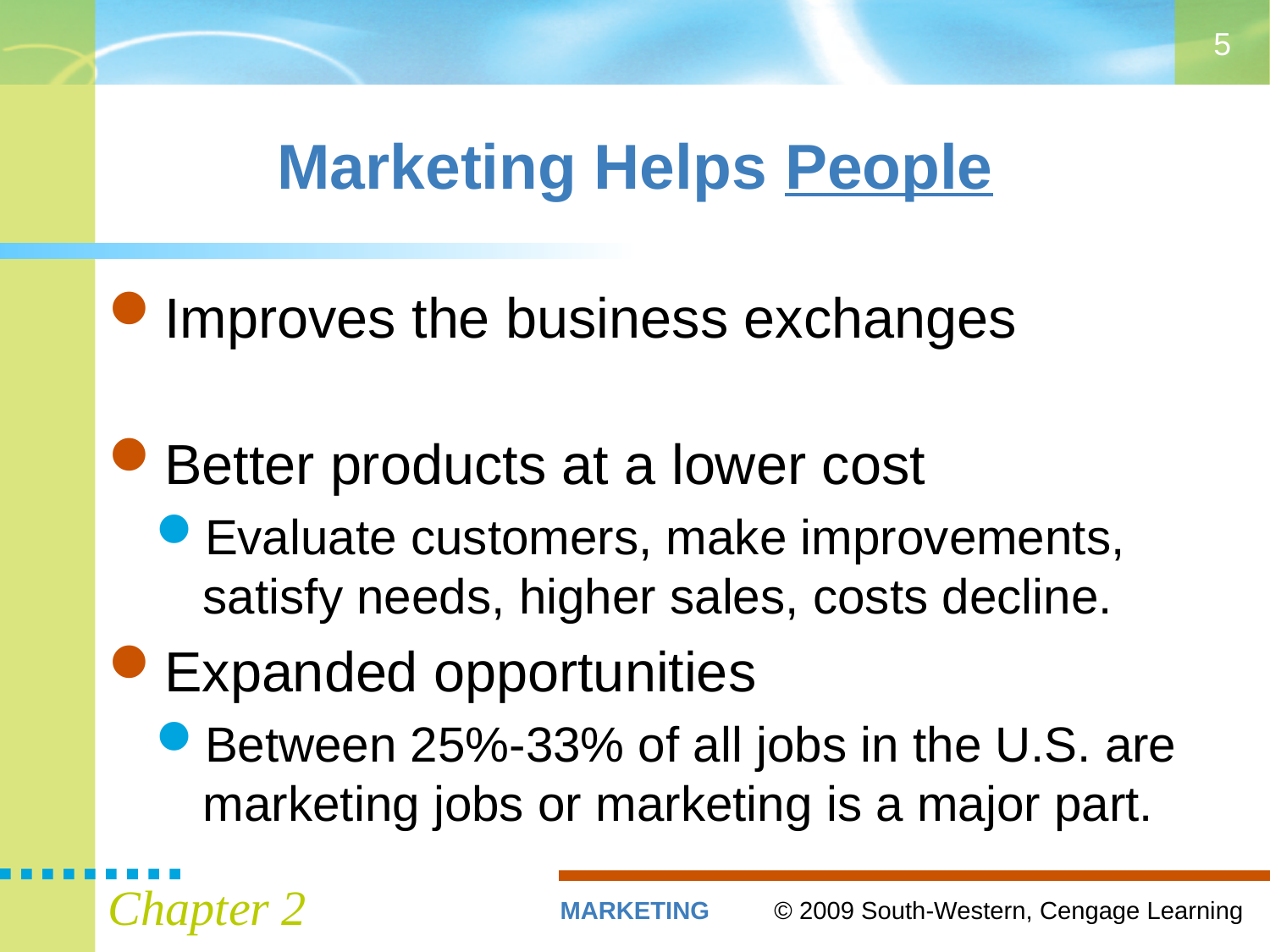

5
# Marketing Helps People
Improves the business exchanges
Better products at a lower cost
Evaluate customers, make improvements, satisfy needs, higher sales, costs decline.
Expanded opportunities
Between 25%-33% of all jobs in the U.S. are marketing jobs or marketing is a major part.
Chapter 2